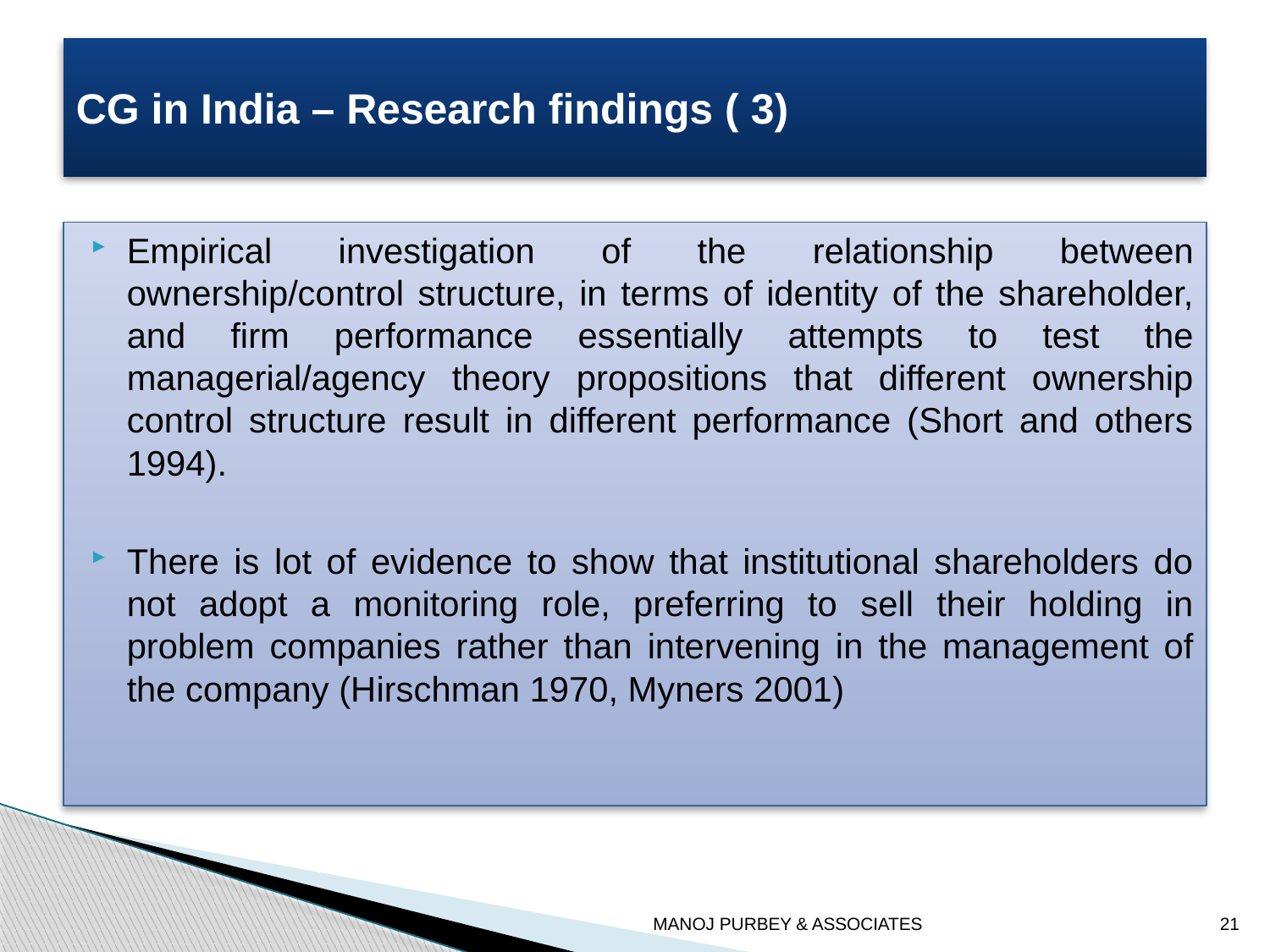

# CG in India – Research findings ( 3)
Empirical investigation of the relationship between ownership/control structure, in terms of identity of the shareholder, and firm performance essentially attempts to test the managerial/agency theory propositions that different ownership control structure result in different performance (Short and others 1994).

There is lot of evidence to show that institutional shareholders do not adopt a monitoring role, preferring to sell their holding in problem companies rather than intervening in the management of the company (Hirschman 1970, Myners 2001)
MANOJ PURBEY & ASSOCIATES
21